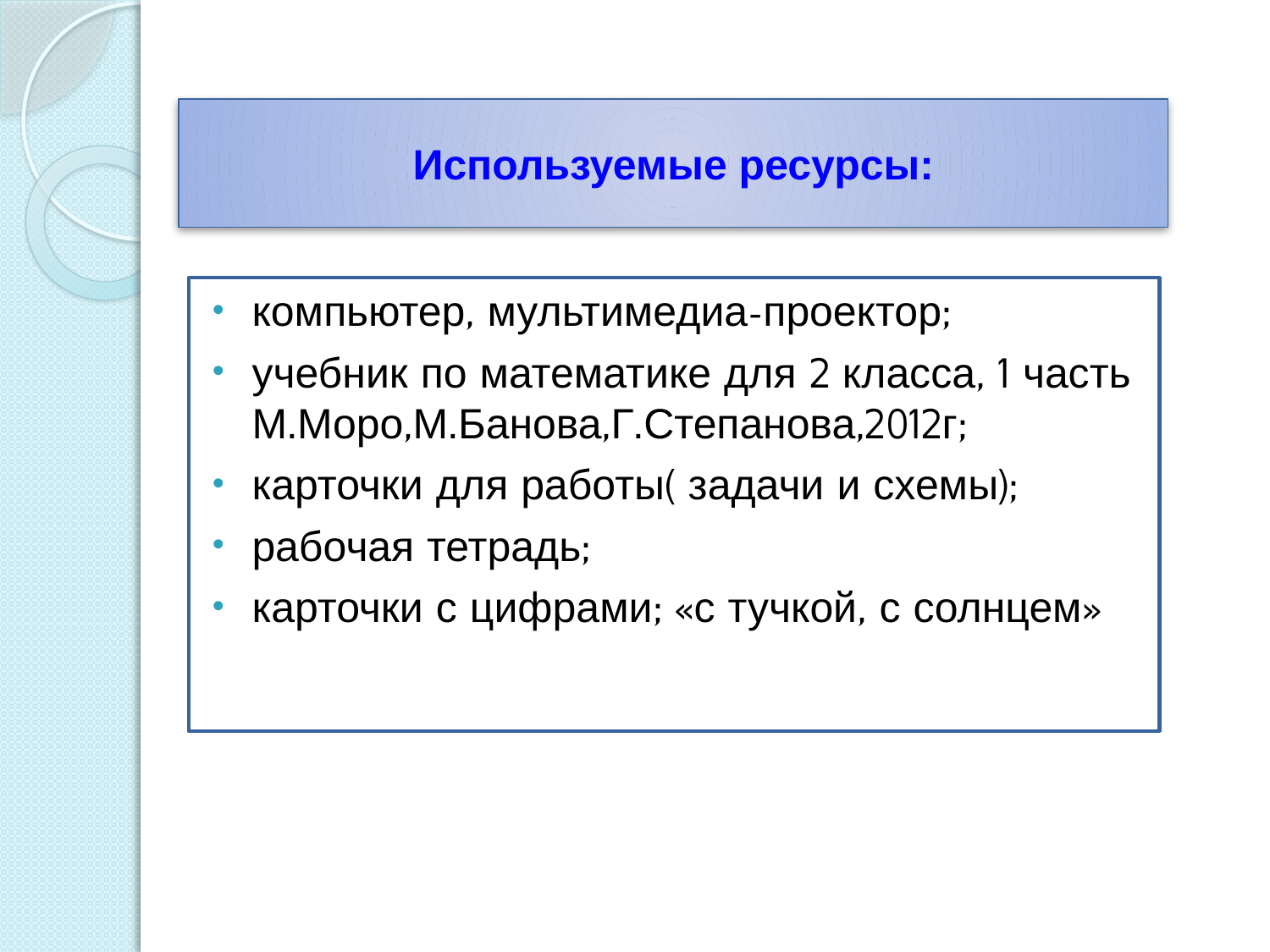

# Используемые ресурсы:
компьютер, мультимедиа-проектор;
учебник по математике для 2 класса, 1 часть М.Моро,М.Банова,Г.Степанова,2012г;
карточки для работы( задачи и схемы);
рабочая тетрадь;
карточки с цифрами; «с тучкой, с солнцем»